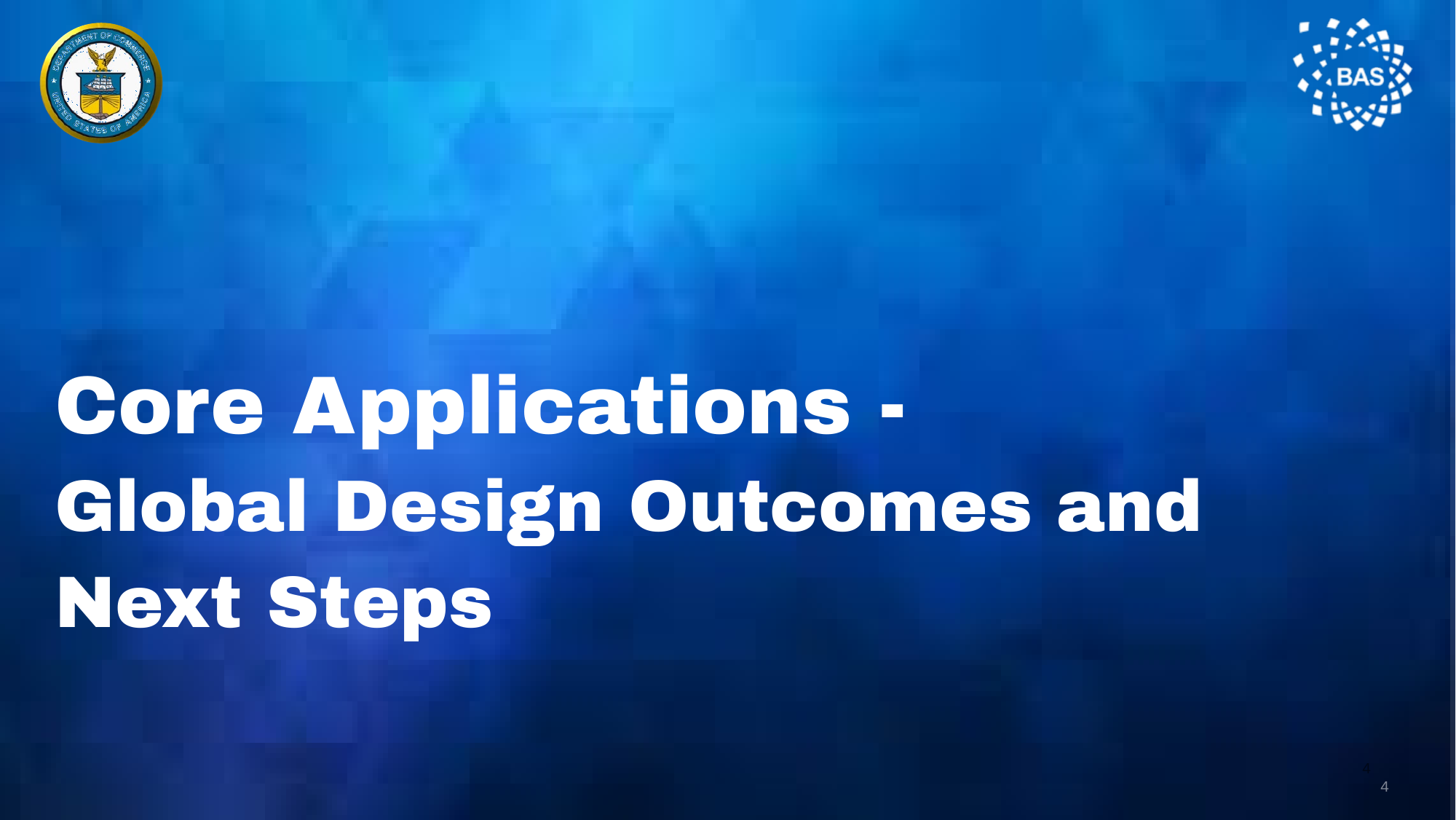

Core Applications -  Global Design Outcomes and Next Steps
4